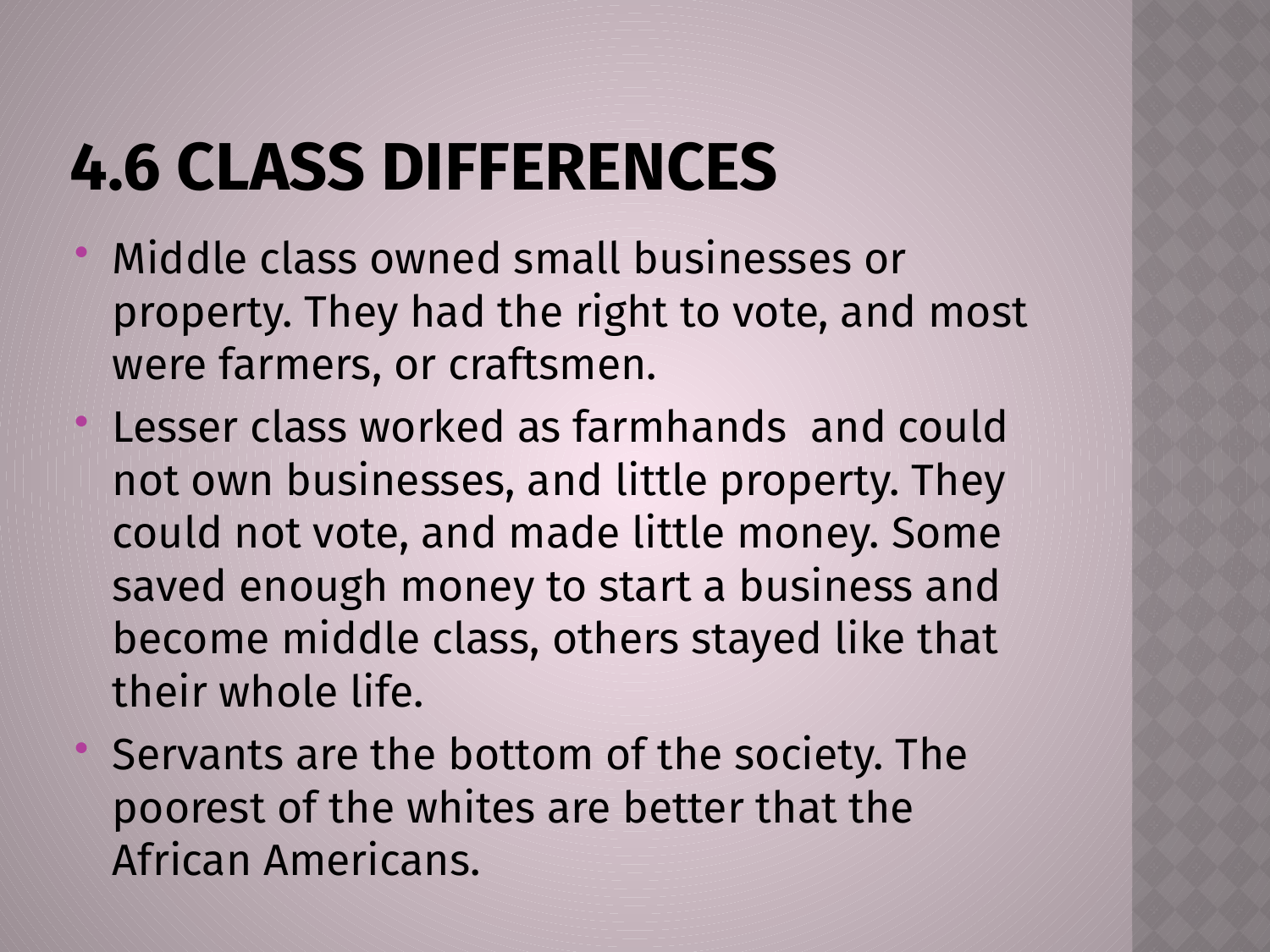

# 4.6 Class differences
Middle class owned small businesses or property. They had the right to vote, and most were farmers, or craftsmen.
Lesser class worked as farmhands  and could not own businesses, and little property. They could not vote, and made little money. Some saved enough money to start a business and become middle class, others stayed like that their whole life.
Servants are the bottom of the society. The poorest of the whites are better that the African Americans.